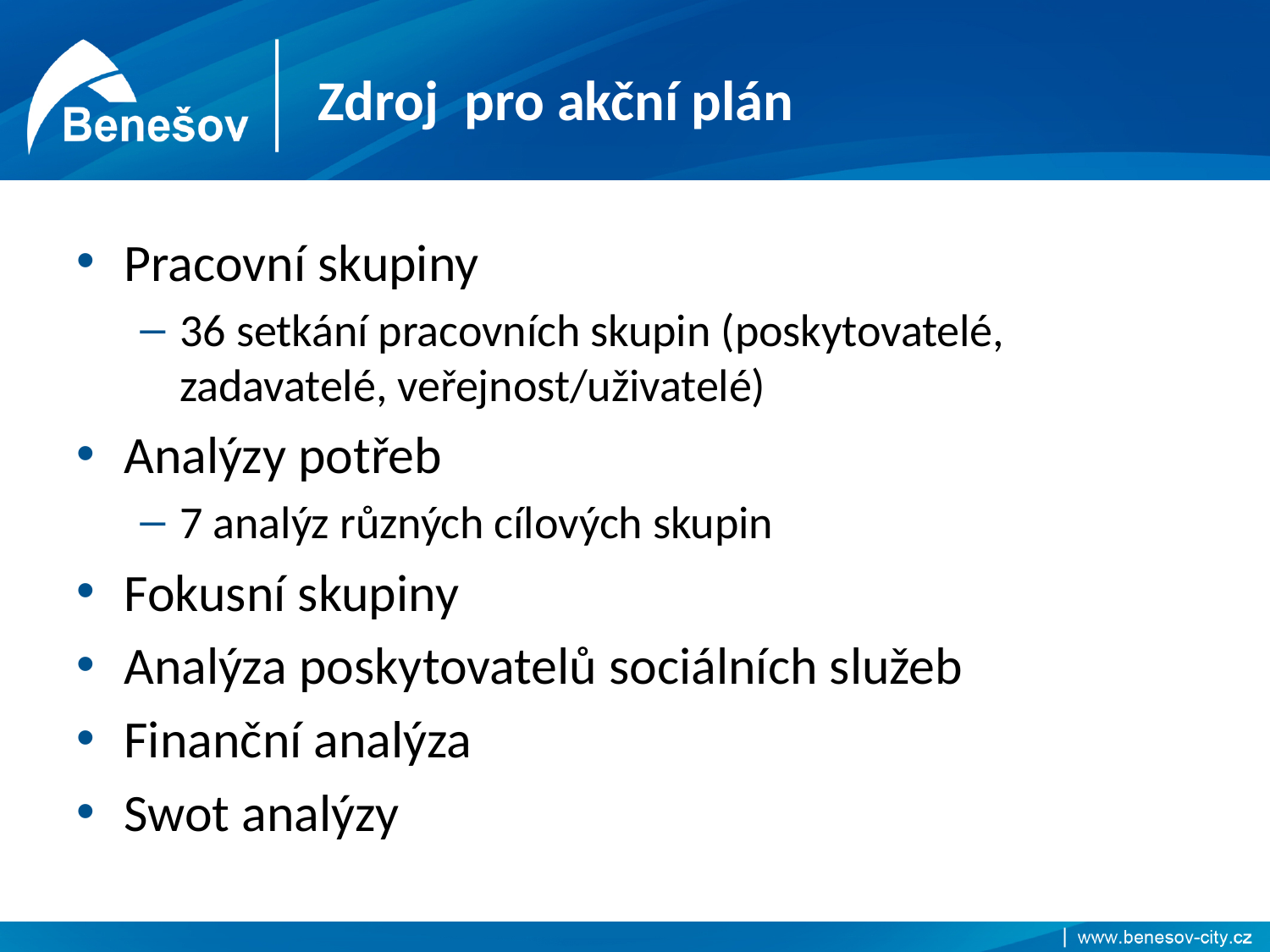

# Zdroj  pro akční plán
Pracovní skupiny
36 setkání pracovních skupin (poskytovatelé, zadavatelé, veřejnost/uživatelé)
Analýzy potřeb
7 analýz různých cílových skupin
Fokusní skupiny
Analýza poskytovatelů sociálních služeb
Finanční analýza
Swot analýzy